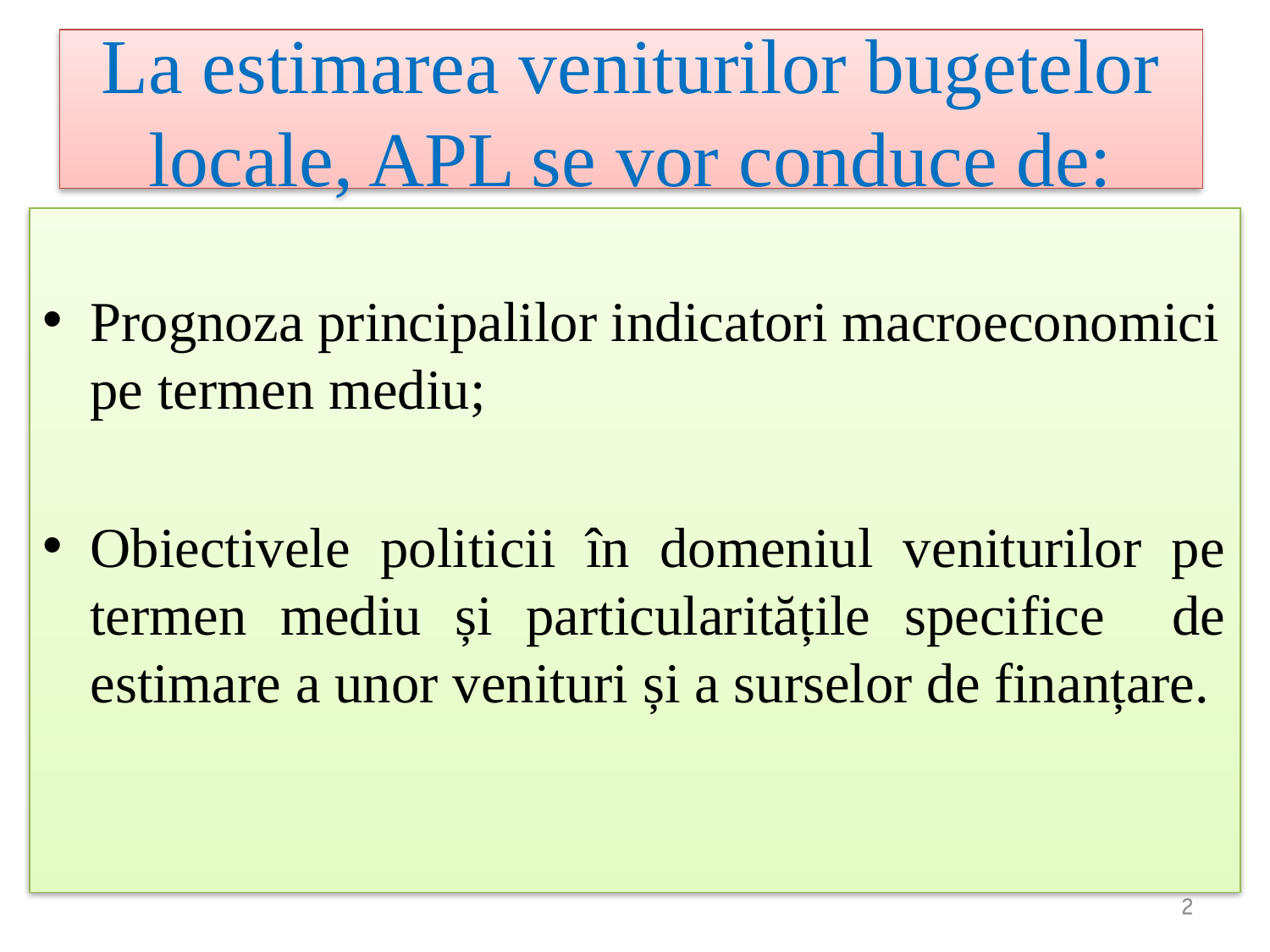

# La estimarea veniturilor bugetelor locale, APL se vor conduce de:

Prognoza principalilor indicatori macroeconomici pe termen mediu;

Obiectivele politicii în domeniul veniturilor pe termen mediu și particularitățile specifice  de estimare a unor venituri și a surselor de finanțare.
2